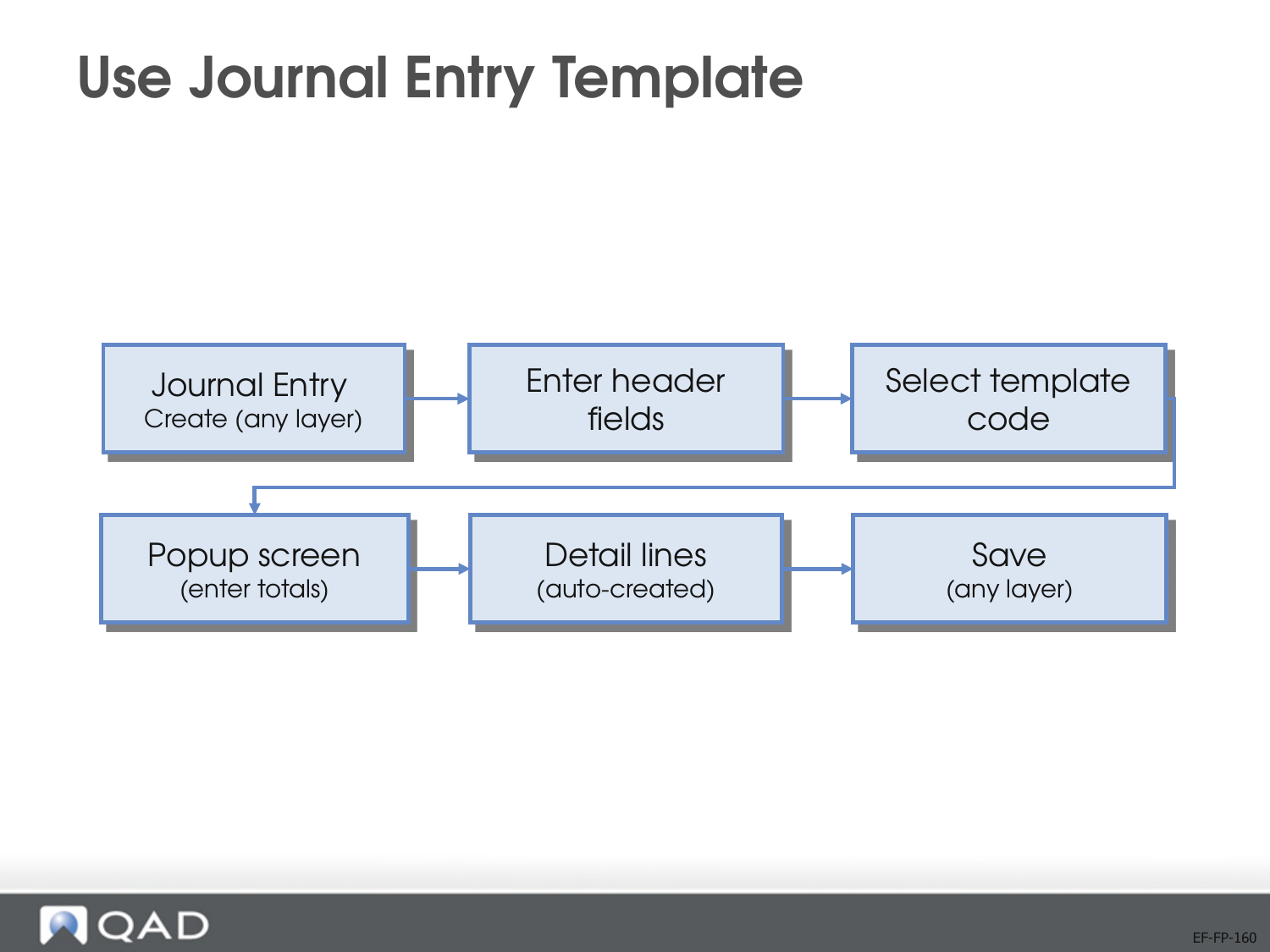

# Use Journal Entry Template
Journal Entry
Create (any layer)
Enter header
fields
Select template
code
Popup screen
(enter totals)
Detail lines
(auto-created)
Save
(any layer)
EF-FP-160